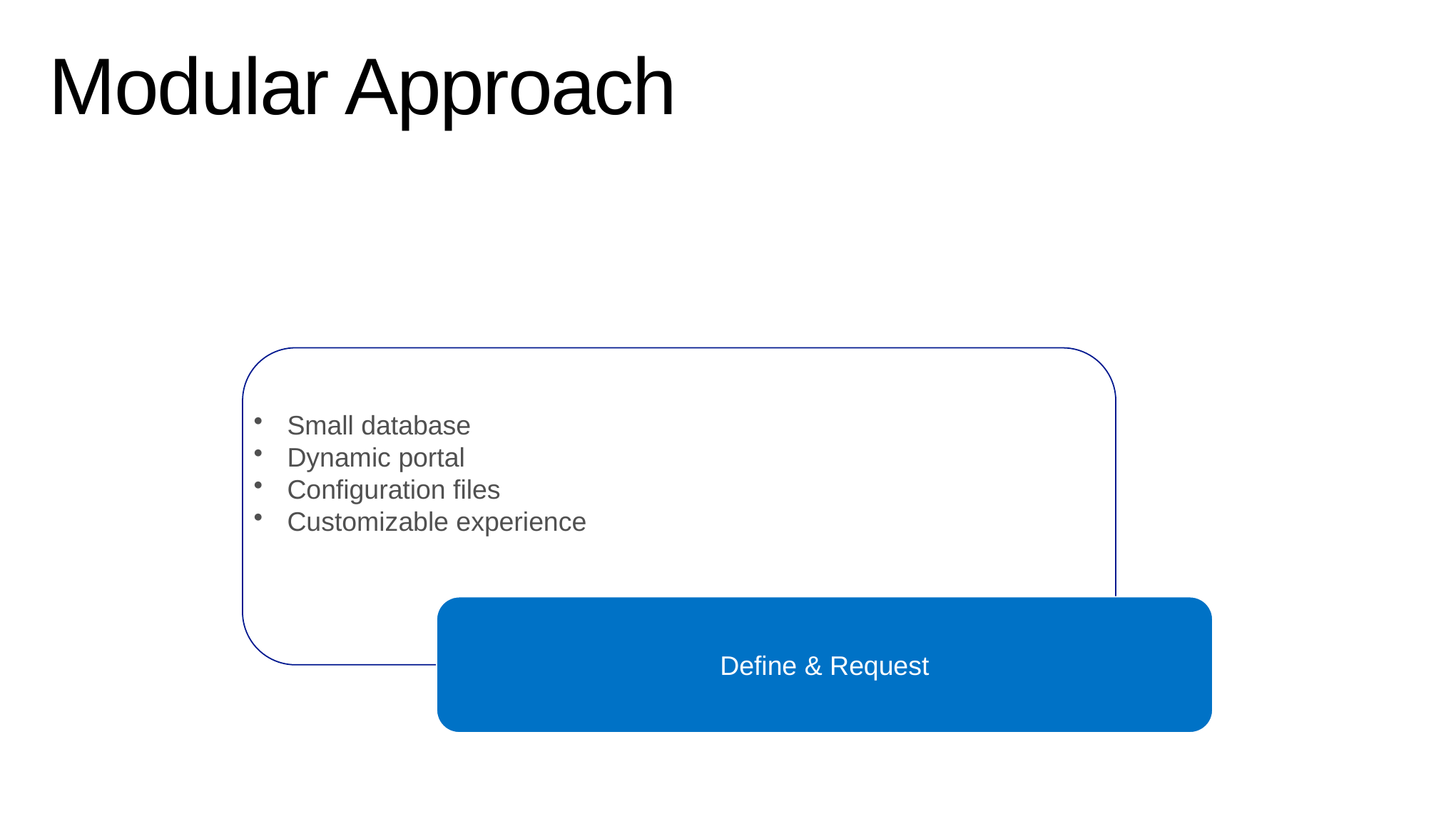

# Modular Approach
Define & Request
Small database
Configuration files
Dynamic portal
Customizable experience